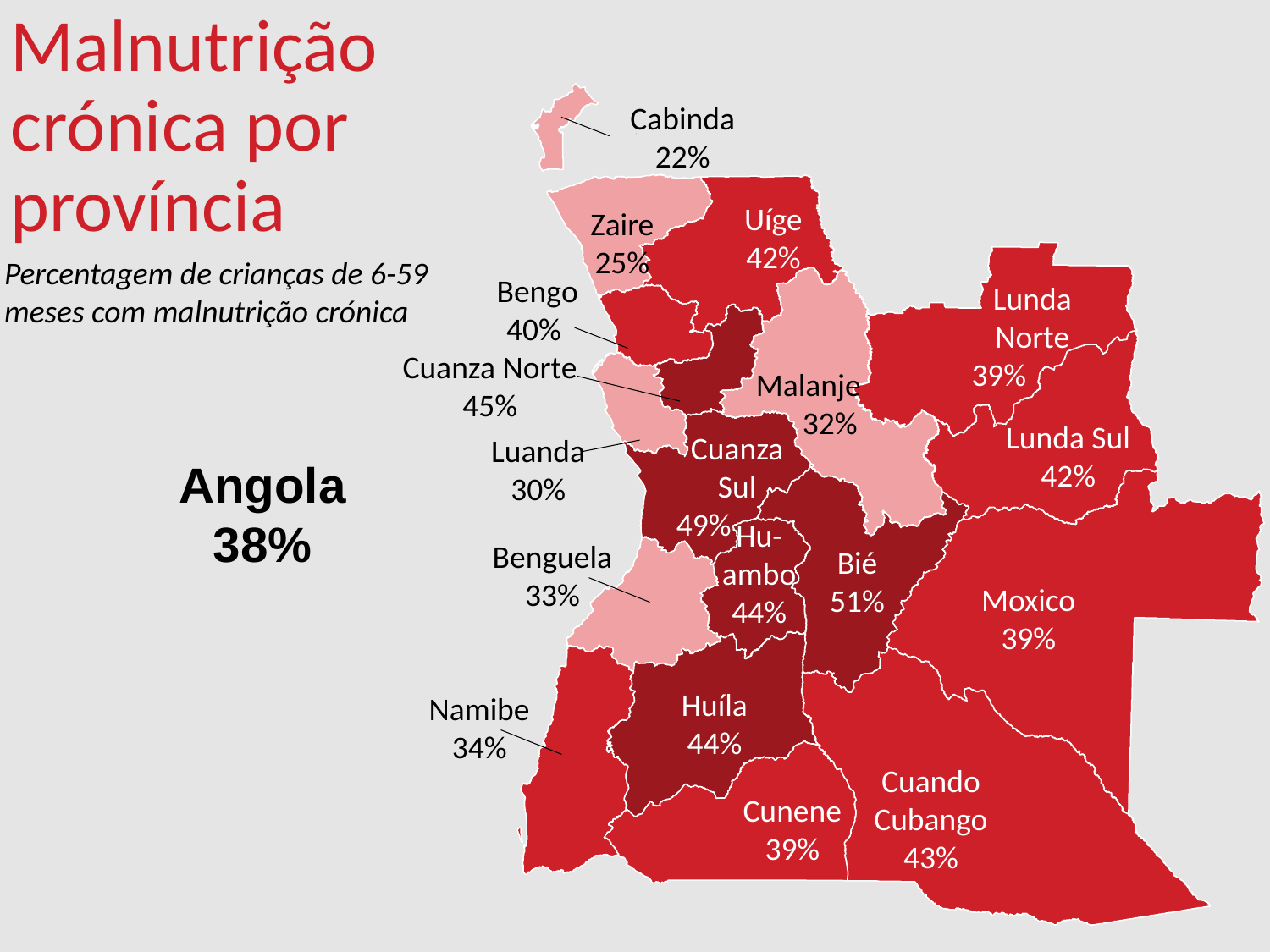

Malnutrição crónica por província
Cabinda
22%
Uíge
42%
Zaire
25%
Percentagem de crianças de 6-59 meses com malnutrição crónica
Bengo
40%
Lunda Norte
39%
Cuanza Norte
45%
Malanje
      32%
Lunda Sul
42%
Cuanza Sul
49%
Luanda
30%
Angola
38%
Hu-
ambo
44%
Benguela
33%
Bié
51%
Moxico
39%
Huíla
44%
Namibe
34%
Cuando Cubango
43%
Cunene
39%